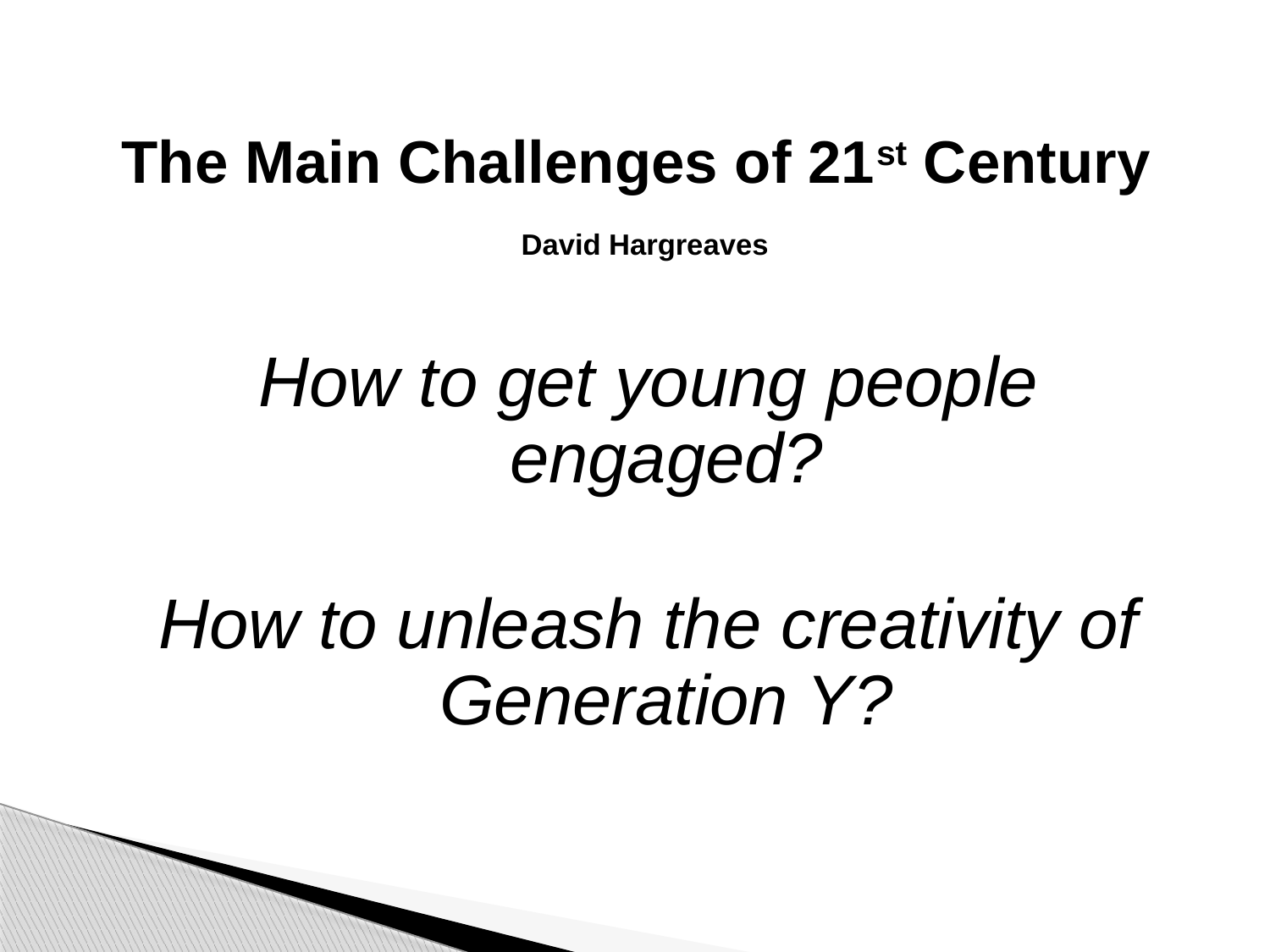

# The Main Challenges of 21st Century David Hargreaves

How to get young people engaged?

How to unleash the creativity of Generation Y?